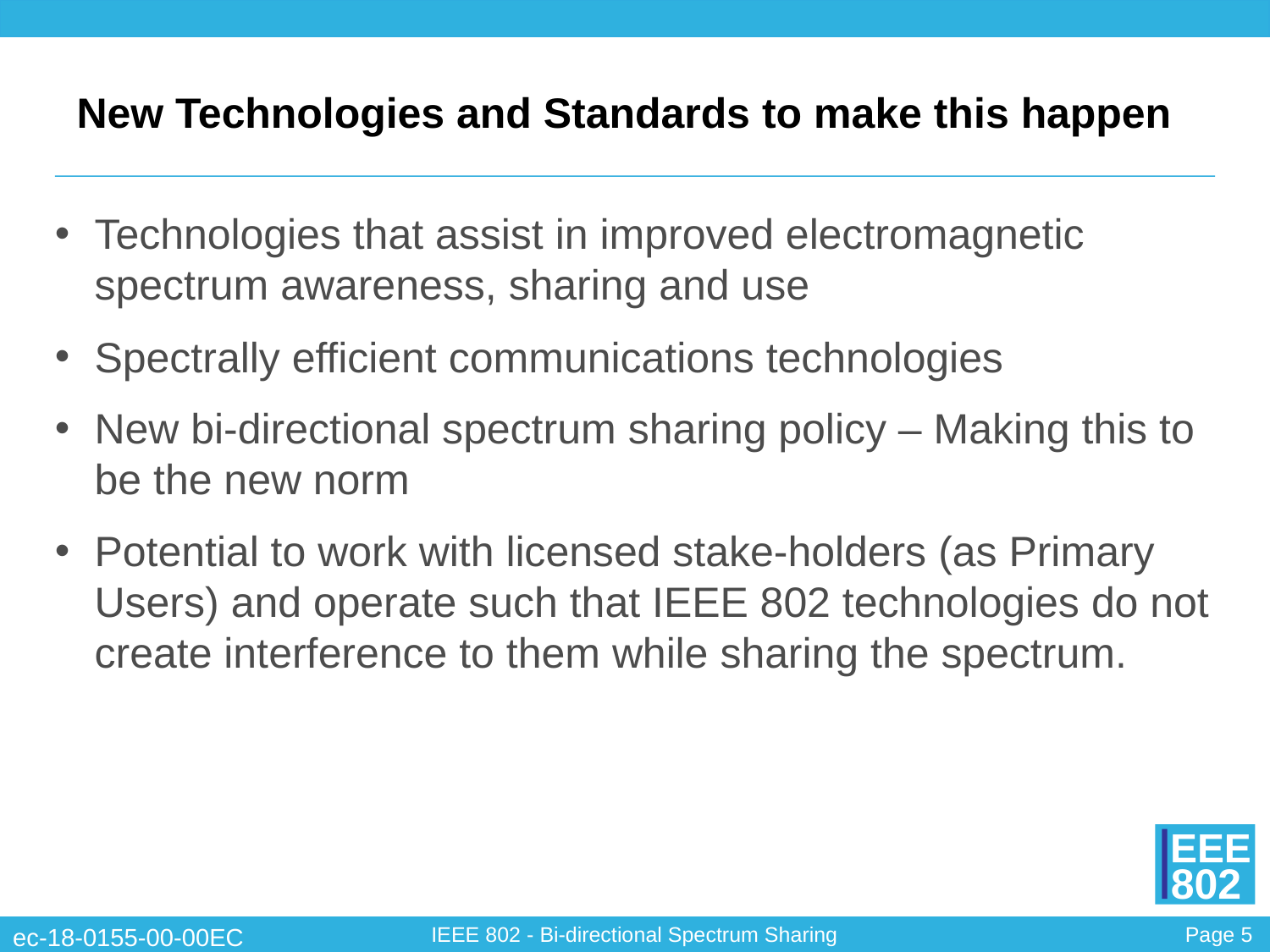

# New Technologies and Standards to make this happen
Technologies that assist in improved electromagnetic spectrum awareness, sharing and use
Spectrally efficient communications technologies
New bi-directional spectrum sharing policy – Making this to be the new norm
Potential to work with licensed stake-holders (as Primary Users) and operate such that IEEE 802 technologies do not create interference to them while sharing the spectrum.